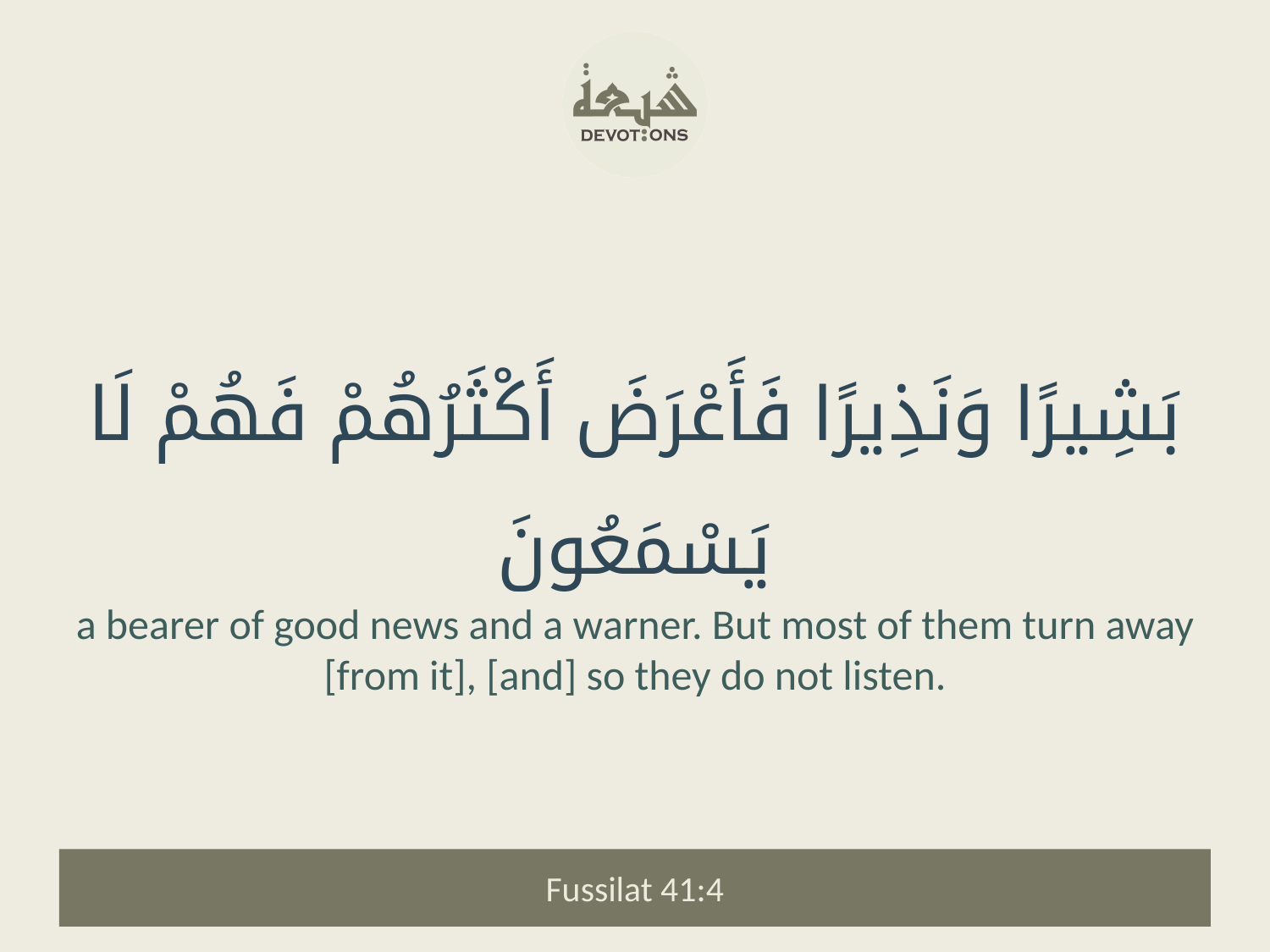

بَشِيرًا وَنَذِيرًا فَأَعْرَضَ أَكْثَرُهُمْ فَهُمْ لَا يَسْمَعُونَ
a bearer of good news and a warner. But most of them turn away [from it], [and] so they do not listen.
Fussilat 41:4